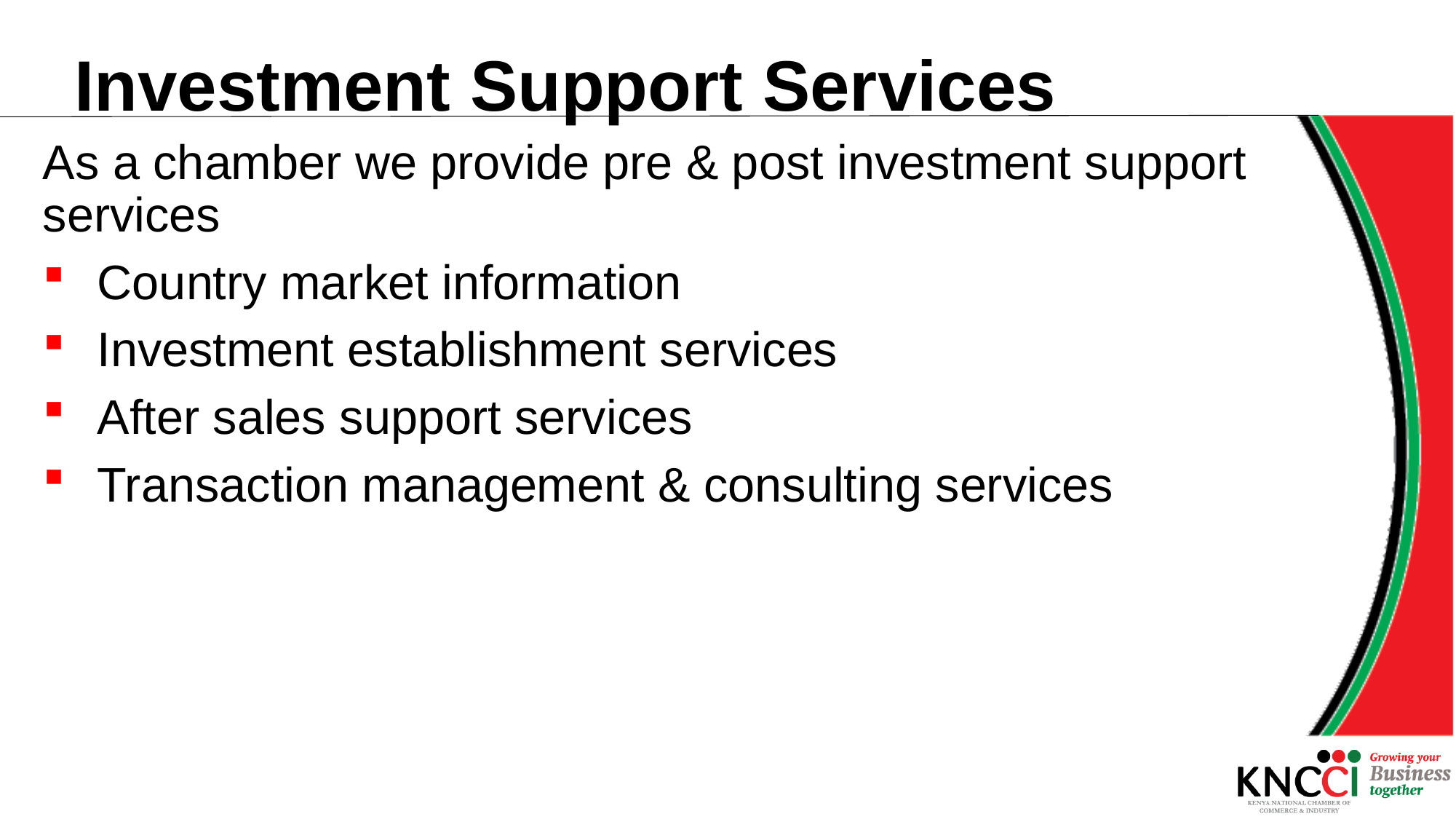

# Investment Support Services
As a chamber we provide pre & post investment support services
Country market information
Investment establishment services
After sales support services
Transaction management & consulting services